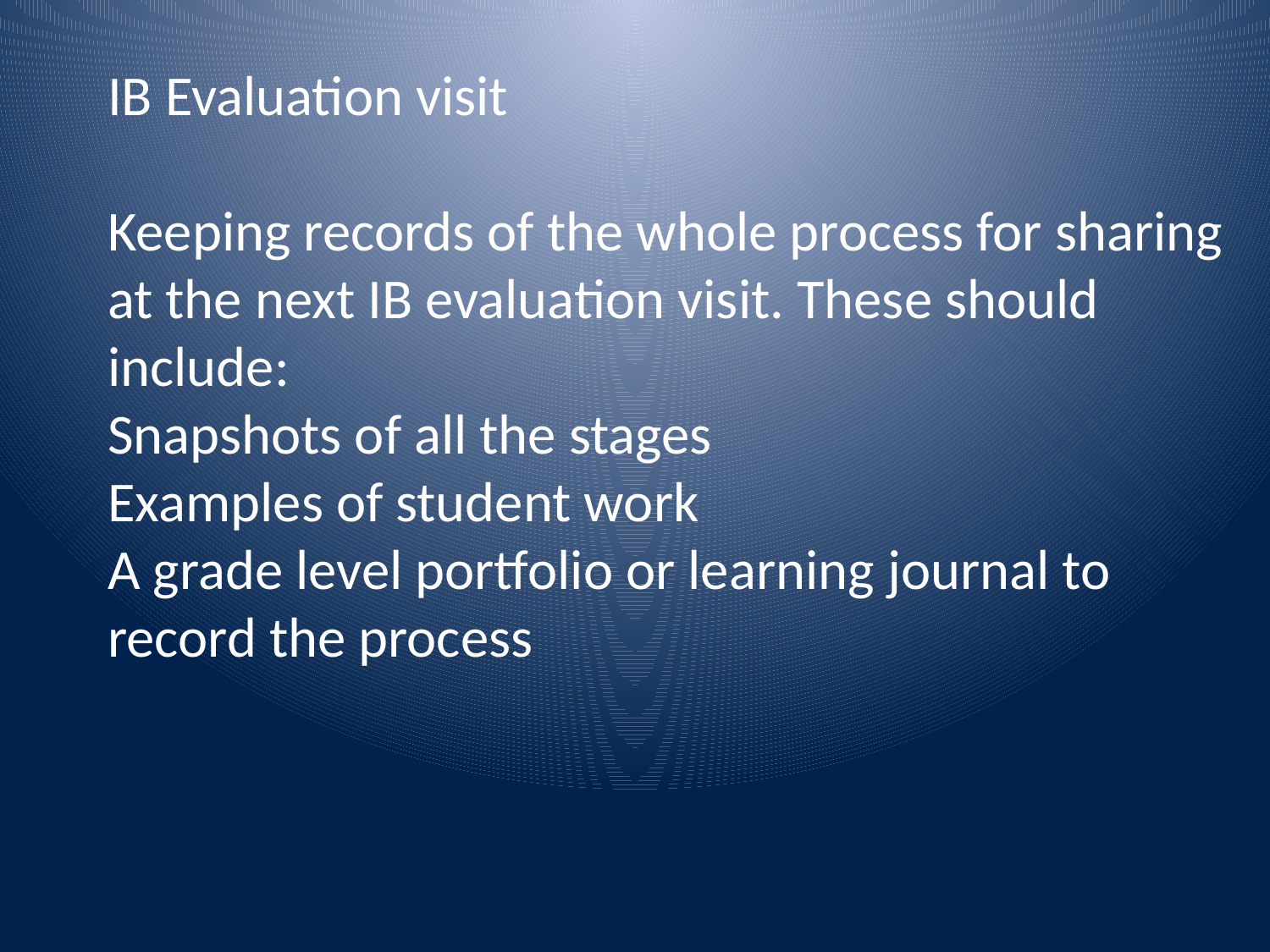

IB Evaluation visit

Keeping records of the whole process for sharing at the next IB evaluation visit. These should include:
Snapshots of all the stages
Examples of student work
A grade level portfolio or learning journal to record the process